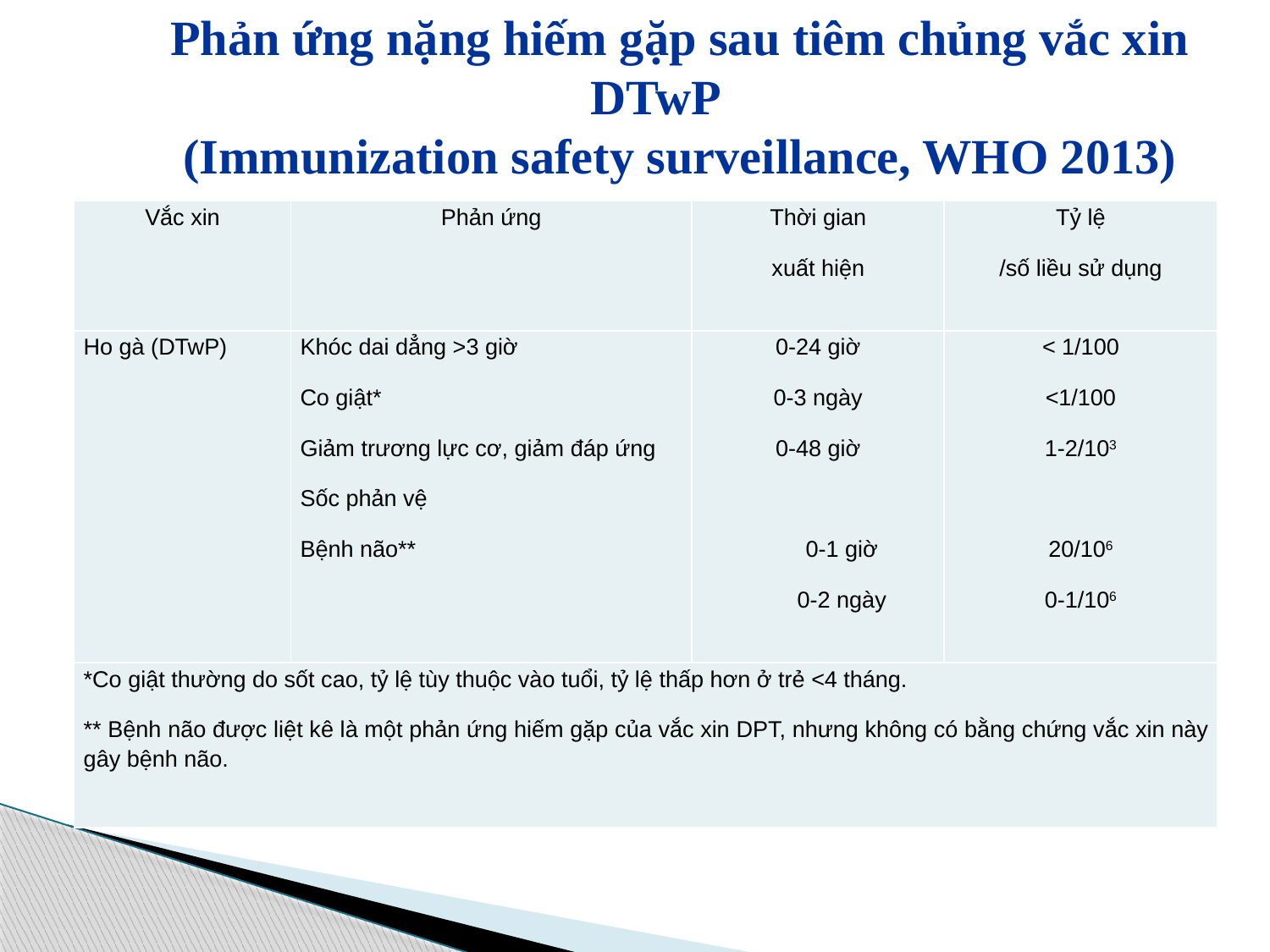

Phản ứng nặng hiếm gặp sau tiêm chủng vắc xin DTwP
(Immunization safety surveillance, WHO 2013)
| Vắc xin | Phản ứng | Thời gian xuất hiện | Tỷ lệ /số liều sử dụng |
| --- | --- | --- | --- |
| Ho gà (DTwP) | Khóc dai dẳng >3 giờ Co giật\* Giảm trương lực cơ, giảm đáp ứng Sốc phản vệ Bệnh não\*\* | 0-24 giờ 0-3 ngày 0-48 giờ   0-1 giờ 0-2 ngày | < 1/100 <1/100 1-2/103   20/106 0-1/106 |
| \*Co giật thường do sốt cao, tỷ lệ tùy thuộc vào tuổi, tỷ lệ thấp hơn ở trẻ <4 tháng. \*\* Bệnh não được liệt kê là một phản ứng hiếm gặp của vắc xin DPT, nhưng không có bằng chứng vắc xin này gây bệnh não. |  |  |  |